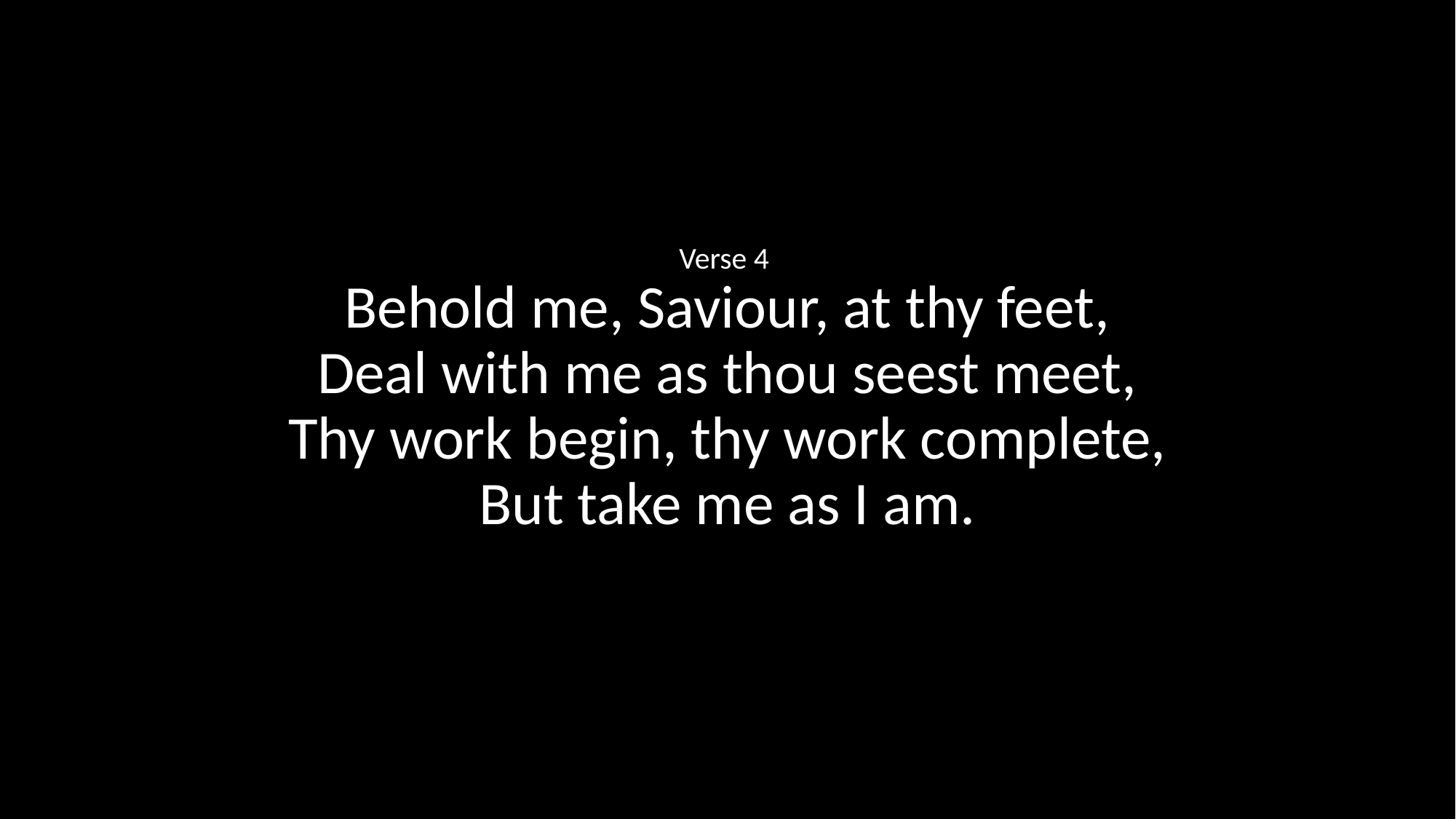

Verse 4
Behold me, Saviour, at thy feet,
Deal with me as thou seest meet,
Thy work begin, thy work complete,
But take me as I am.